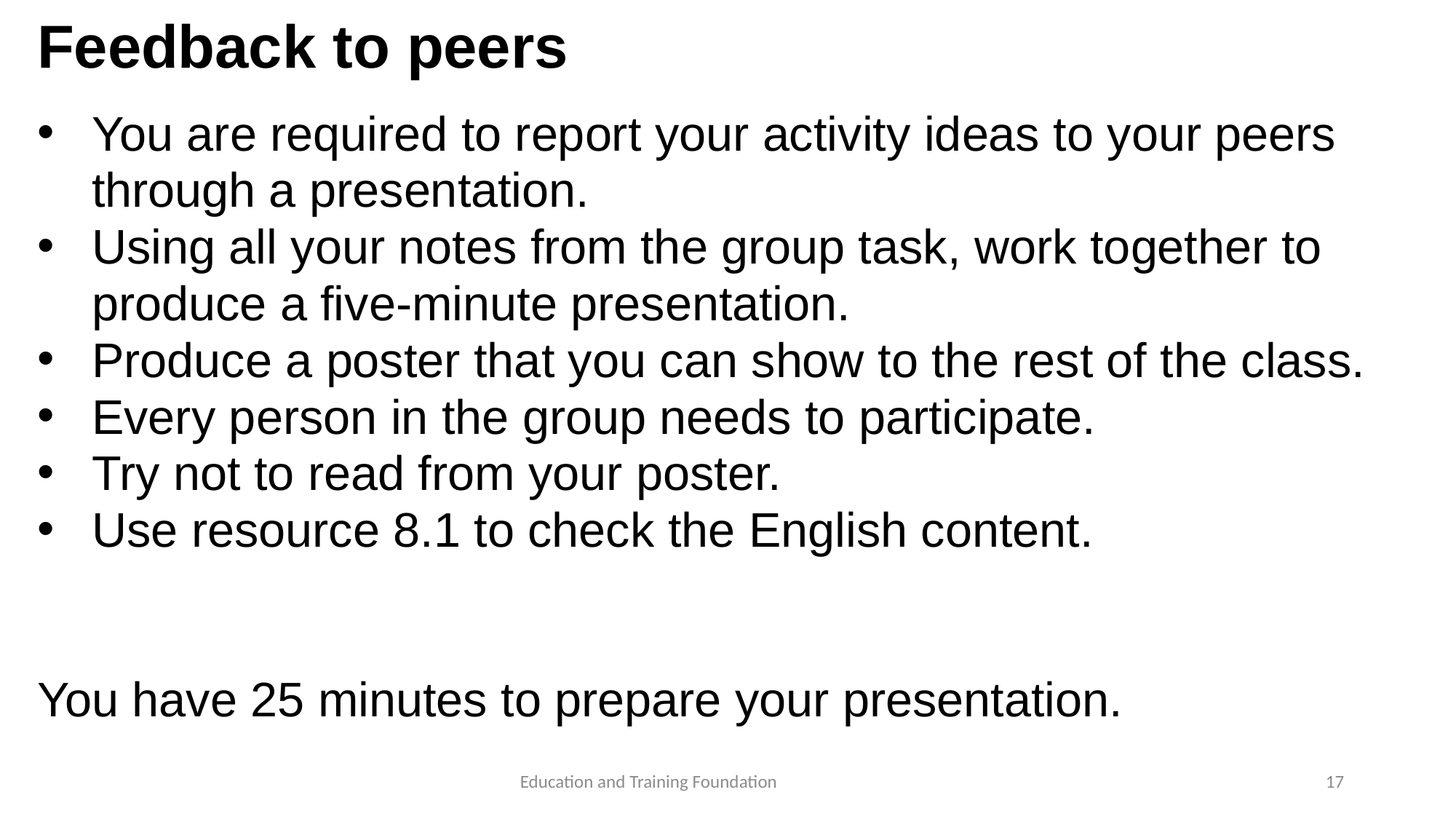

# Feedback to peers
You are required to report your activity ideas to your peers through a presentation.
Using all your notes from the group task, work together to produce a five-minute presentation.
Produce a poster that you can show to the rest of the class.
Every person in the group needs to participate.
Try not to read from your poster.
Use resource 8.1 to check the English content.

You have 25 minutes to prepare your presentation.
17
Education and Training Foundation